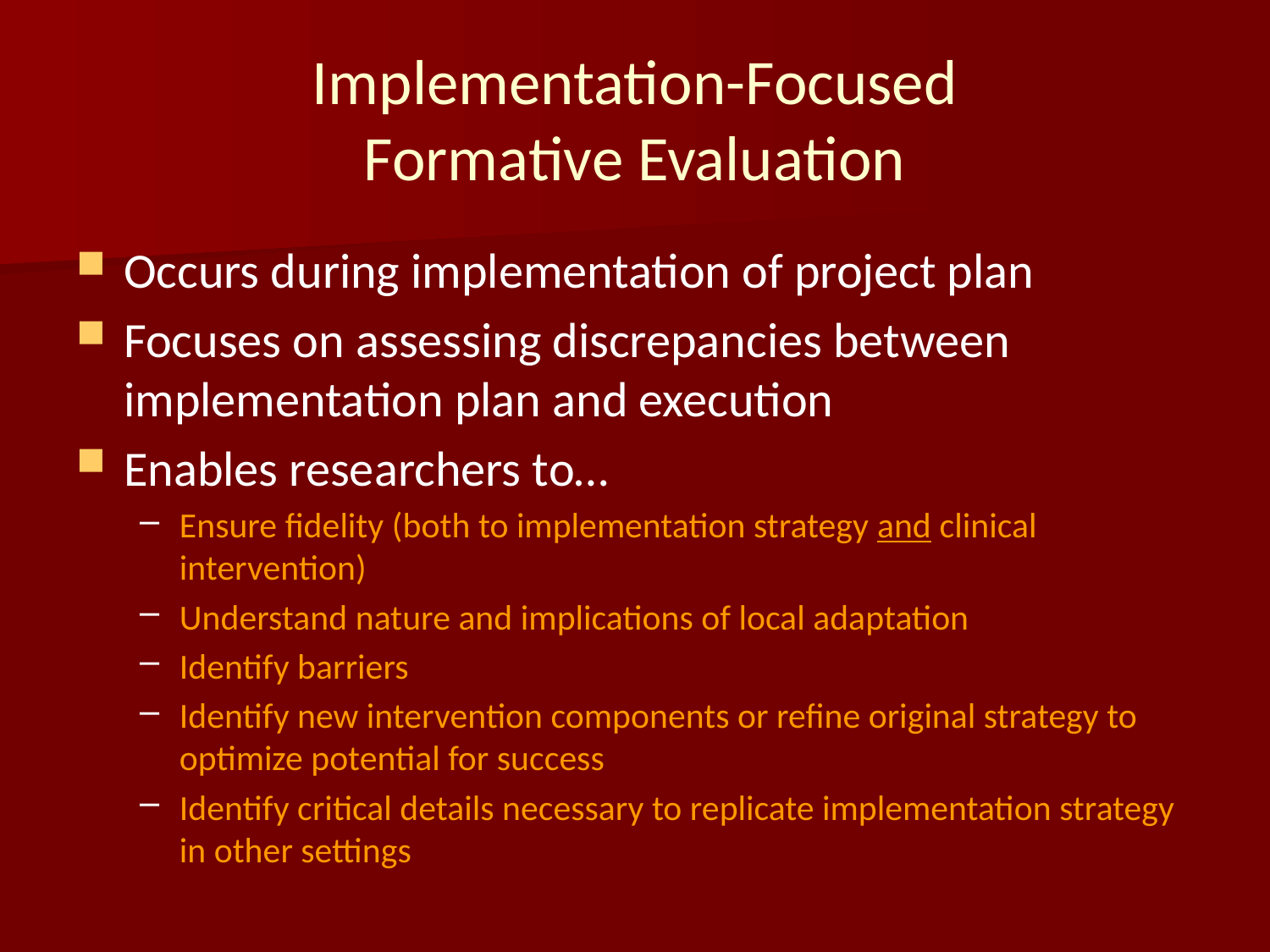

# Implementation-Focused Formative Evaluation
Occurs during implementation of project plan
Focuses on assessing discrepancies between implementation plan and execution
Enables researchers to…
Ensure fidelity (both to implementation strategy and clinical intervention)
Understand nature and implications of local adaptation
Identify barriers
Identify new intervention components or refine original strategy to optimize potential for success
Identify critical details necessary to replicate implementation strategy in other settings